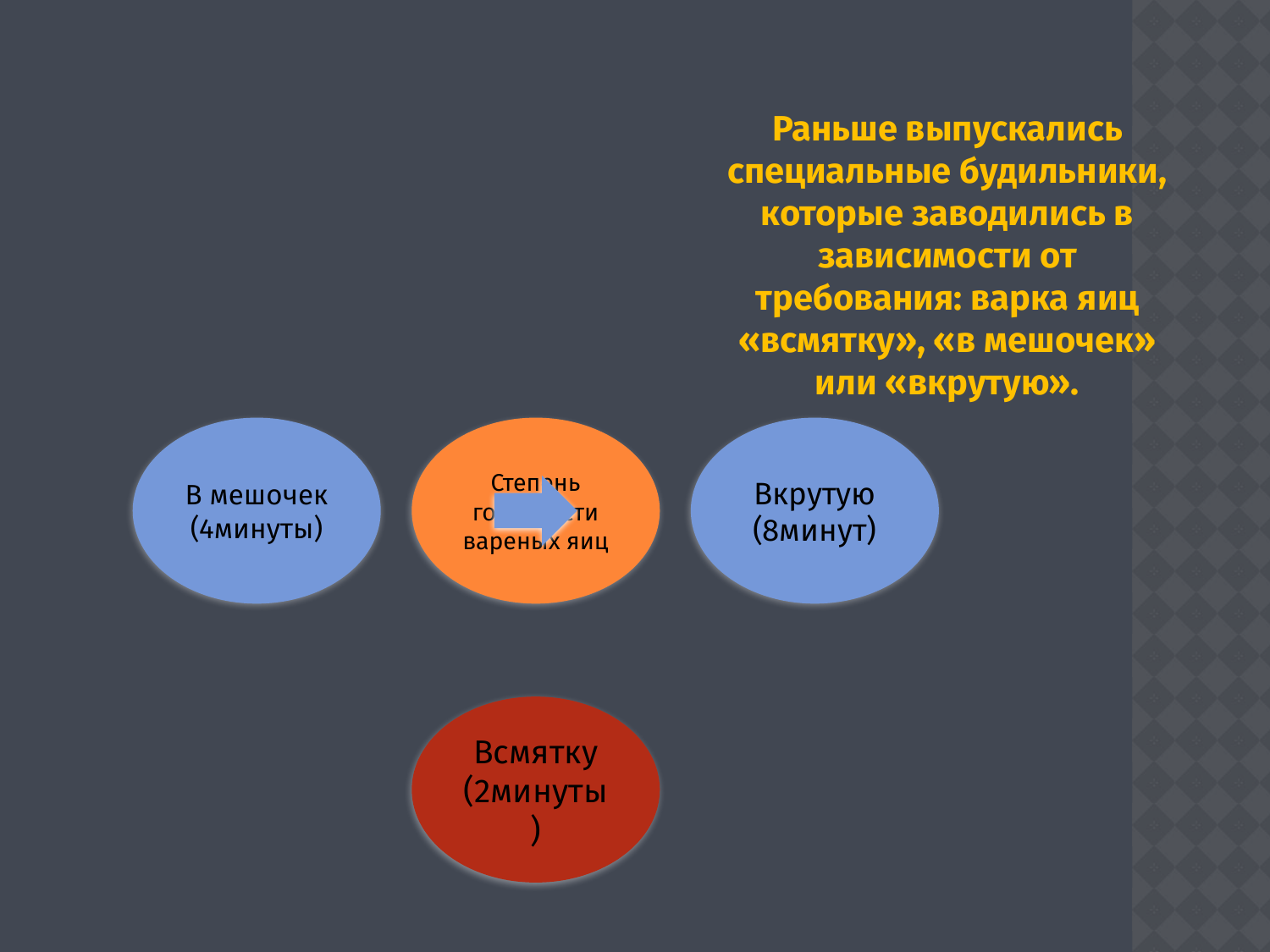

Раньше выпускались специальные будильники, которые заводились в зависимости от требования: варка яиц «всмятку», «в мешочек» или «вкрутую».
Степень готовности вареных яиц
Вкрутую
(8минут)
Всмятку
(2минуты)
В мешочек
(4минуты)